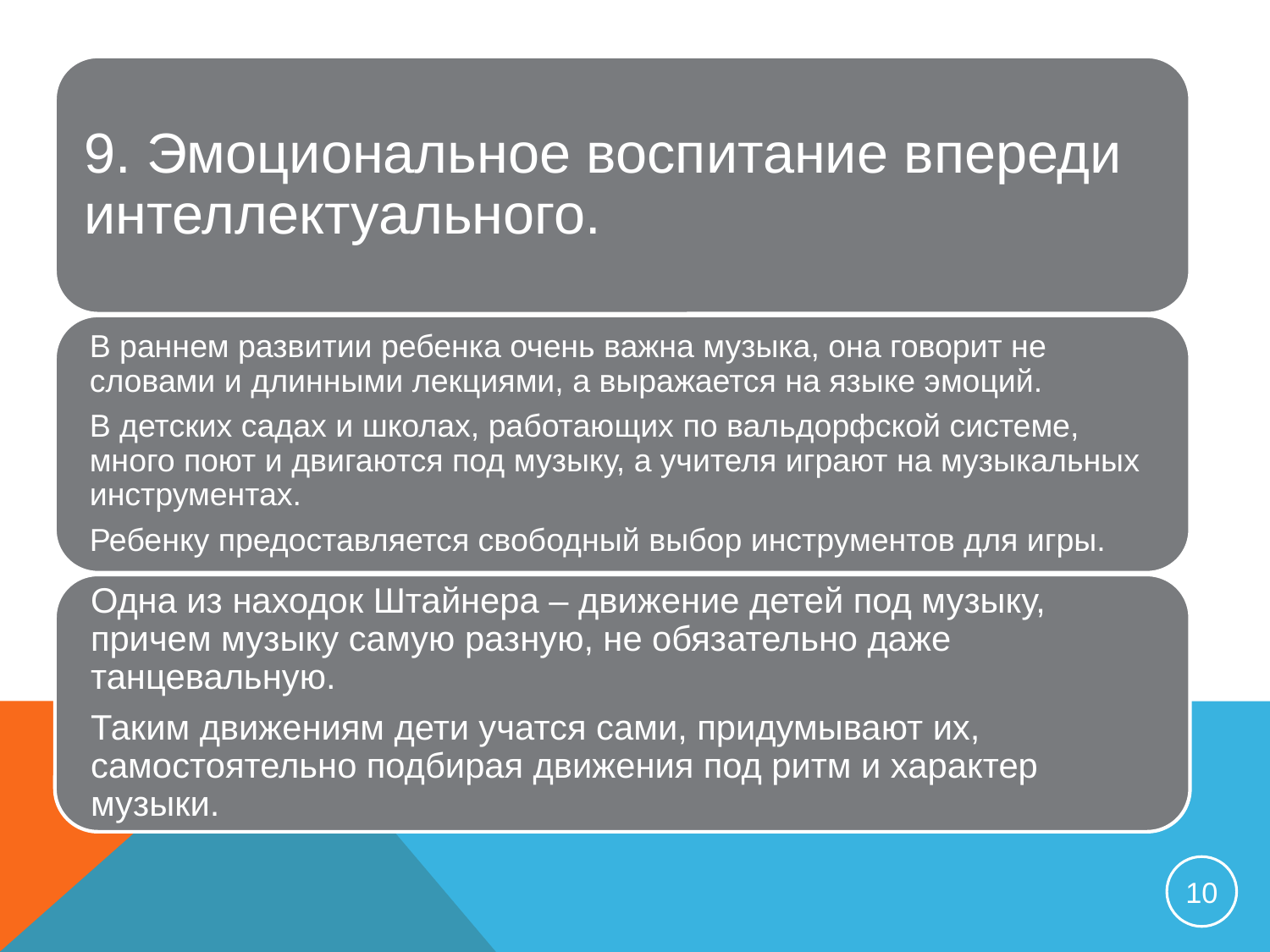

9. Эмоциональное воспитание впереди интеллектуального.
В раннем развитии ребенка очень важна музыка, она говорит не словами и длинными лекциями, а выражается на языке эмоций.
В детских садах и школах, работающих по вальдорфской системе, много поют и двигаются под музыку, а учителя играют на музыкальных инструментах.
Ребенку предоставляется свободный выбор инструментов для игры.
Одна из находок Штайнера – движение детей под музыку, причем музыку самую разную, не обязательно даже танцевальную.
Таким движениям дети учатся сами, придумывают их, самостоятельно подбирая движения под ритм и характер музыки.
10